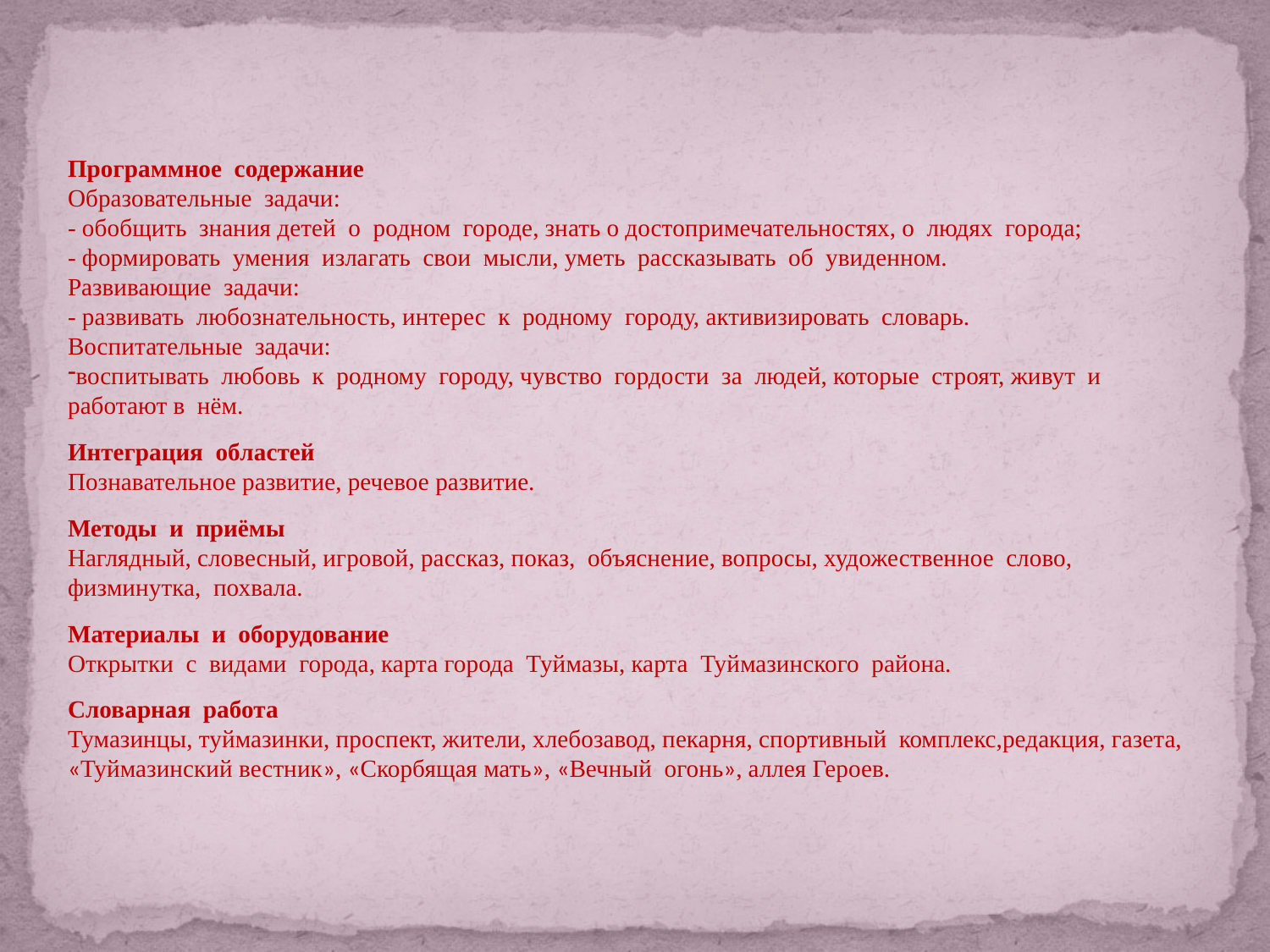

Программное  содержание
Образовательные  задачи:
- обобщить  знания детей  о  родном  городе, знать о достопримечательностях, о  людях  города;
- формировать  умения  излагать  свои  мысли, уметь  рассказывать  об  увиденном.
Развивающие  задачи:
- развивать  любознательность, интерес  к  родному  городу, активизировать  словарь.
Воспитательные  задачи:
воспитывать  любовь  к  родному  городу, чувство  гордости  за  людей, которые  строят, живут  и  работают в  нём.

Интеграция  областей
Познавательное развитие, речевое развитие.

Методы  и  приёмы
Наглядный, словесный, игровой, рассказ, показ,  объяснение, вопросы, художественное  слово, физминутка,  похвала.

Материалы  и  оборудование
Открытки  с  видами  города, карта города  Туймазы, карта  Туймазинского  района.

Словарная  работа
Тумазинцы, туймазинки, проспект, жители, хлебозавод, пекарня, спортивный  комплекс,редакция, газета, «Туймазинский вестник», «Скорбящая мать», «Вечный  огонь», аллея Героев.